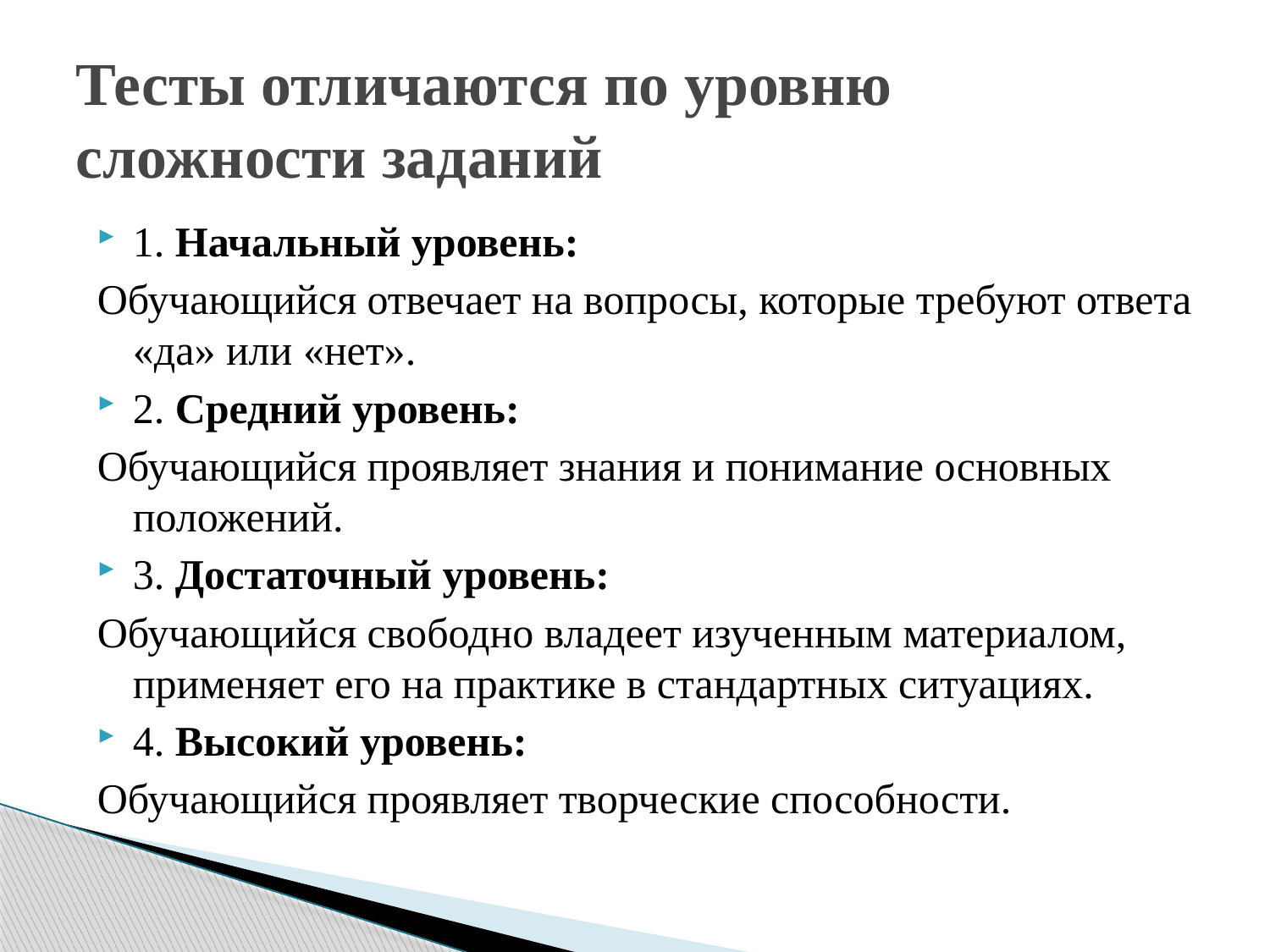

# Тесты отличаются по уровню сложности заданий
1. Начальный уровень:
Обучающийся отвечает на вопросы, которые требуют ответа «да» или «нет».
2. Средний уровень:
Обучающийся проявляет знания и понимание основных положений.
3. Достаточный уровень:
Обучающийся свободно владеет изученным материалом, применяет его на практике в стандартных ситуациях.
4. Высокий уровень:
Обучающийся проявляет творческие способности.